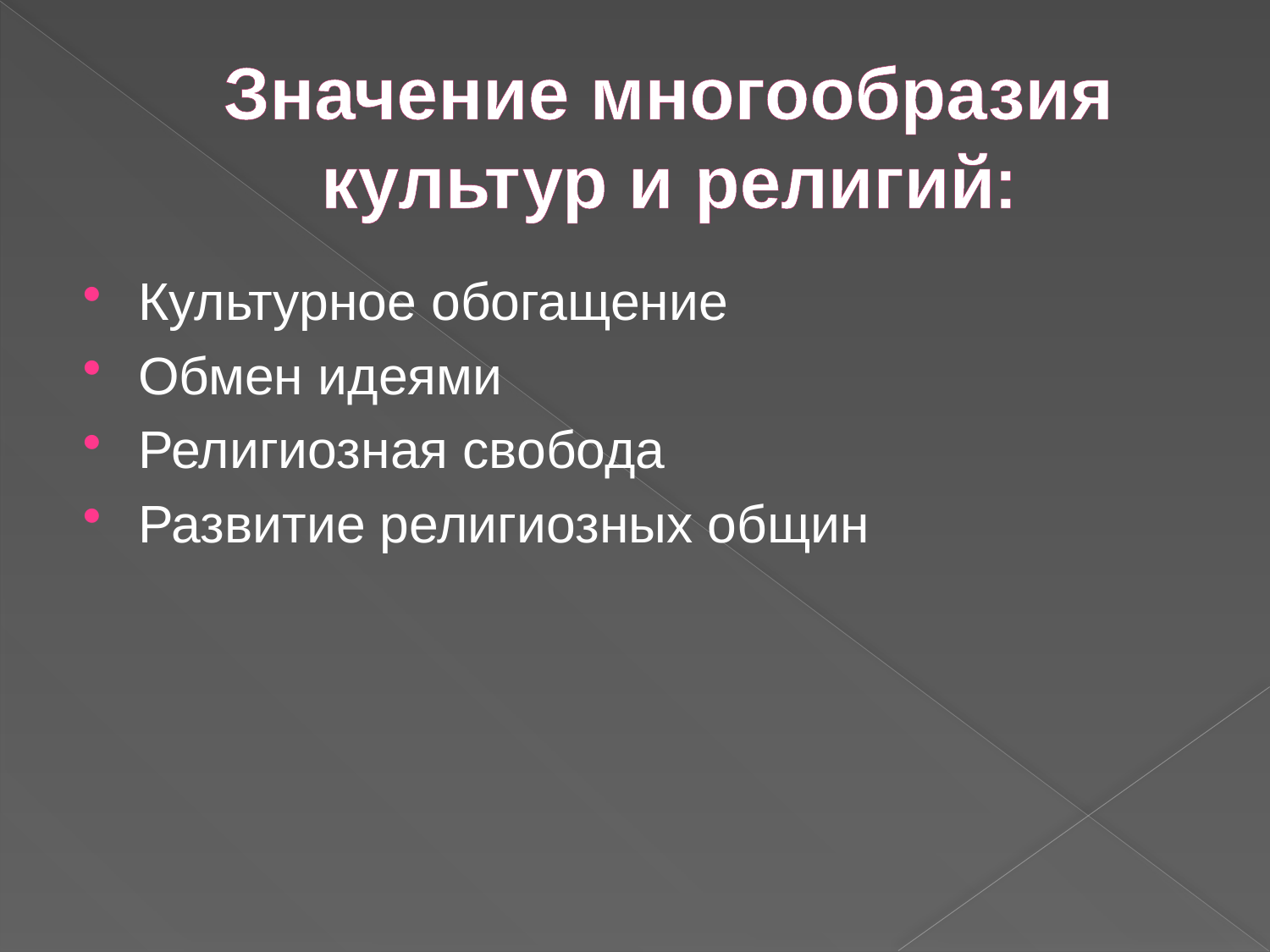

# Значение многообразия культур и религий:
Культурное обогащение
Обмен идеями
Религиозная свобода
Развитие религиозных общин